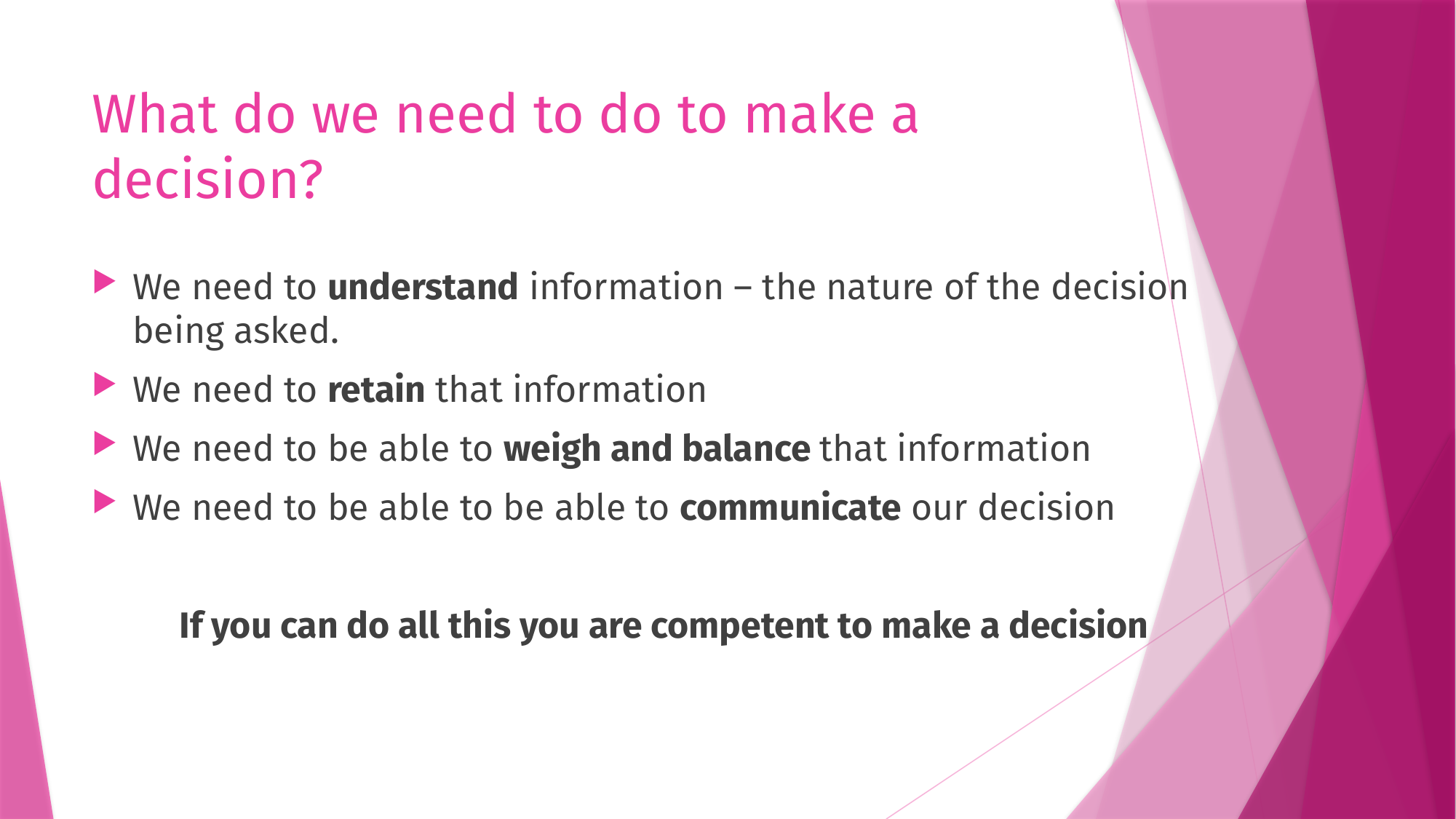

# What do we need to do to make a decision?
We need to understand information – the nature of the decision being asked.
We need to retain that information
We need to be able to weigh and balance that information
We need to be able to be able to communicate our decision

If you can do all this you are competent to make a decision